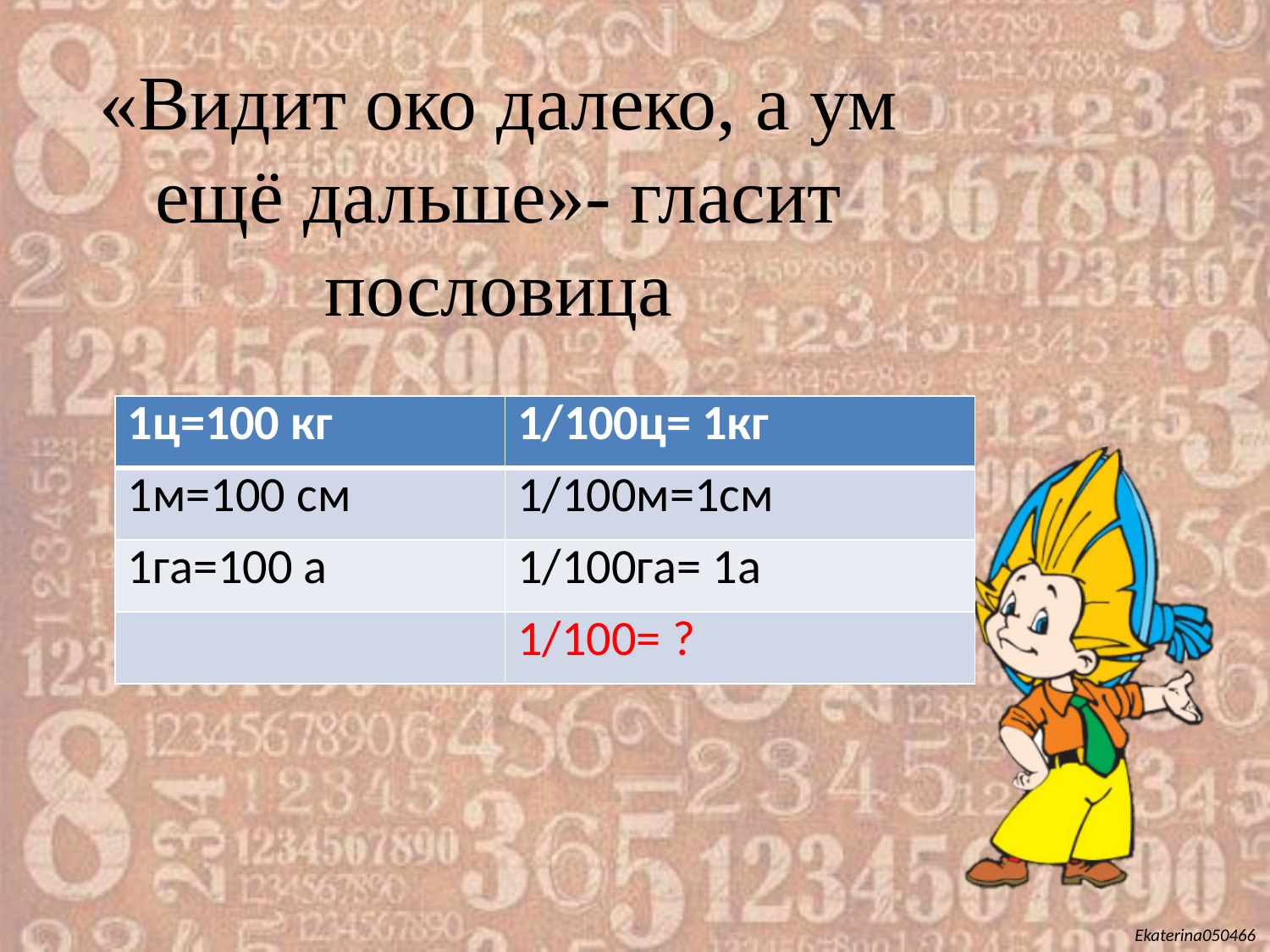

«Видит око далеко, а ум ещё дальше»- гласит пословица

| 1ц=100 кг | 1/100ц= 1кг |
| --- | --- |
| 1м=100 см | 1/100м=1см |
| 1га=100 а | 1/100га= 1а |
|  | 1/100= ? |